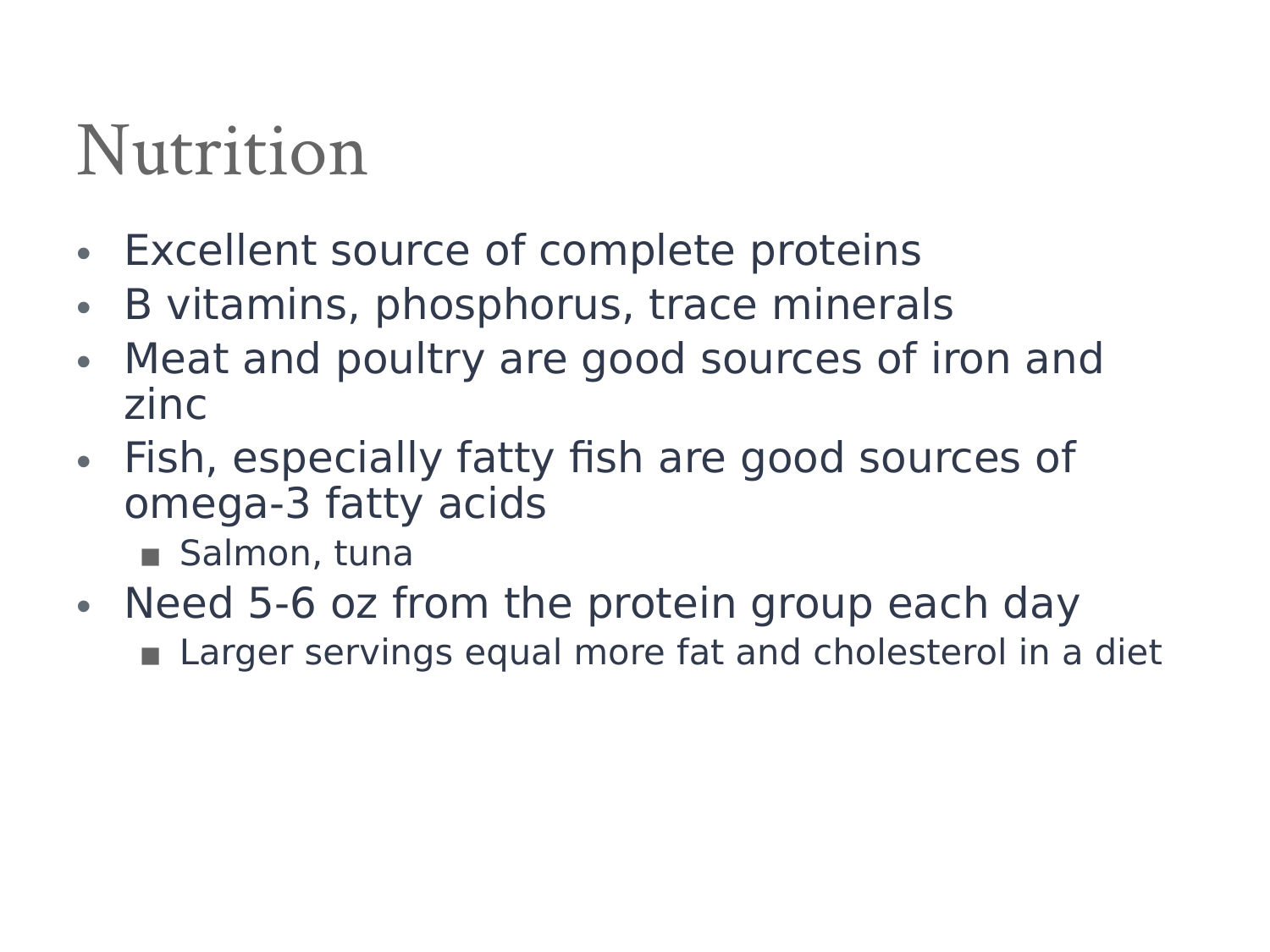

# Nutrition
Excellent source of complete proteins
B vitamins, phosphorus, trace minerals
Meat and poultry are good sources of iron and zinc
Fish, especially fatty fish are good sources of omega-3 fatty acids
Salmon, tuna
Need 5-6 oz from the protein group each day
Larger servings equal more fat and cholesterol in a diet